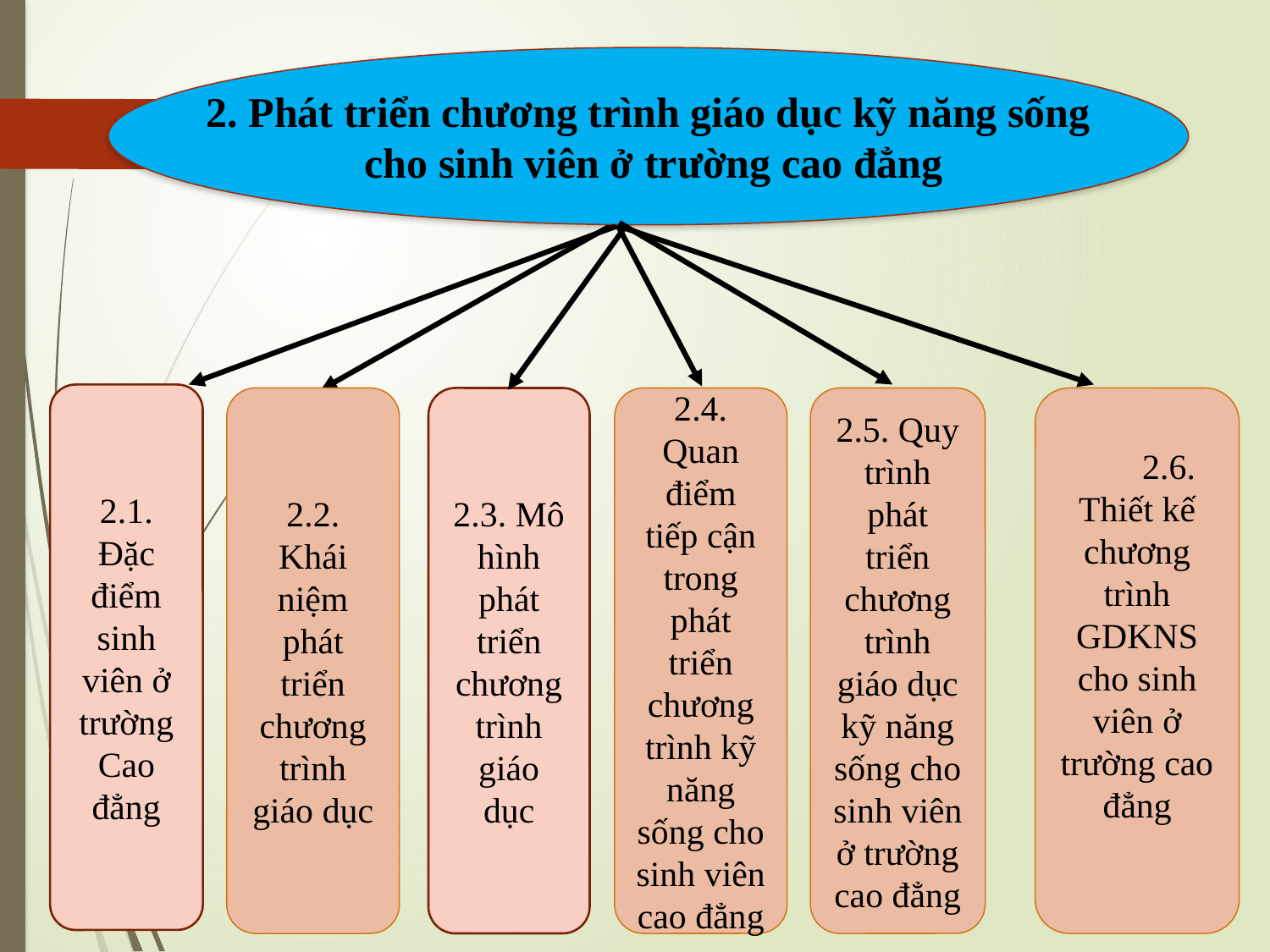

2. Phát triển chương trình giáo dục kỹ năng sống
 cho sinh viên ở trường cao đẳng

2.1. Đặc điểm sinh viên ở trường Cao đẳng
2.2. Khái niệm phát triển chương trình giáo dục
2.3. Mô hình phát triển chương trình giáo dục
2.4. Quan điểm tiếp cận trong phát triển chương trình kỹ năng sống cho sinh viên cao đẳng
2.5. Quy trình phát triển chương trình giáo dục kỹ năng sống cho sinh viên ở trường cao đẳng
2.6. Thiết kế chương trình GDKNS cho sinh viên ở trường cao đẳng